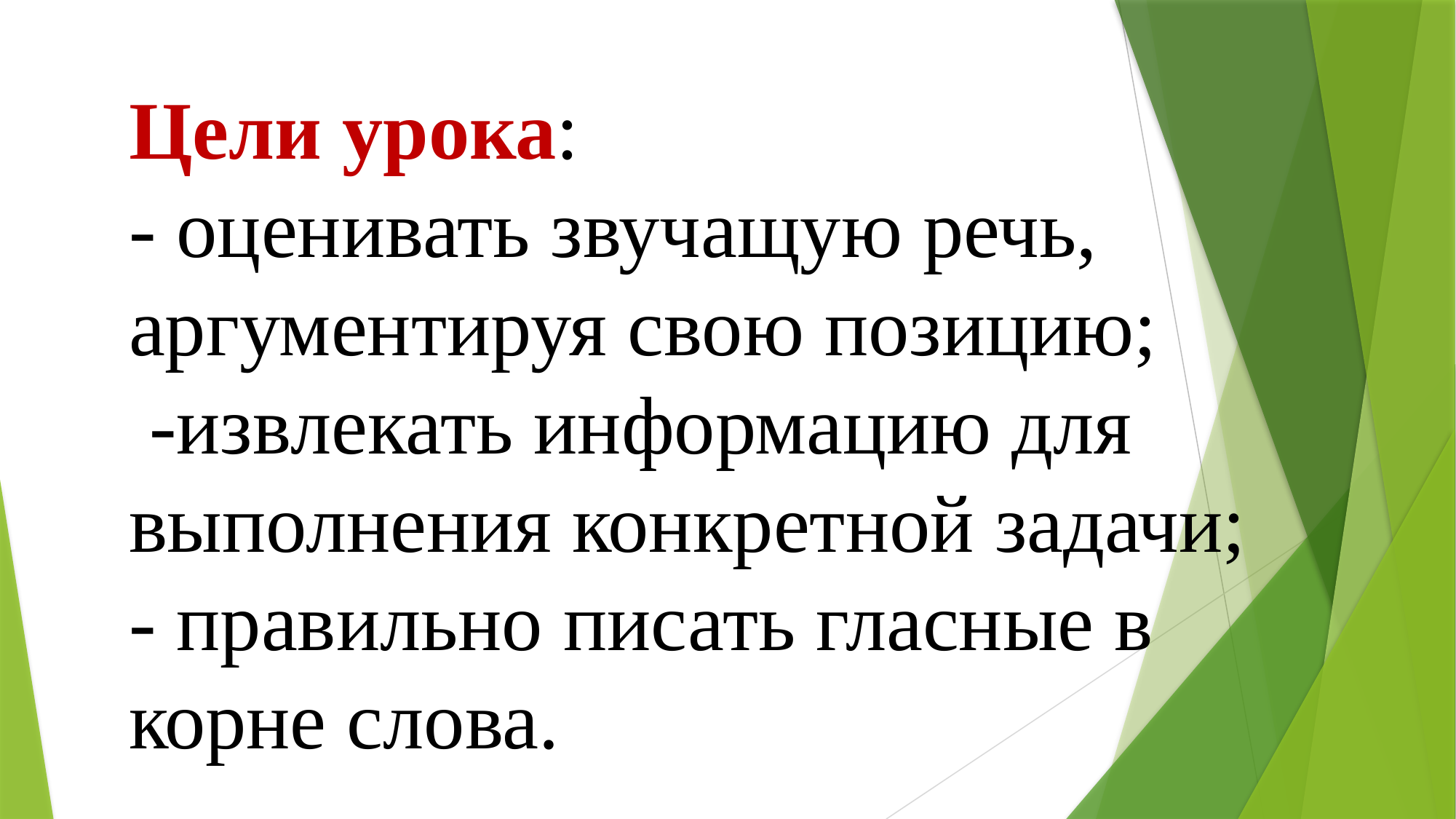

Цели урока:
- оценивать звучащую речь,   аргументируя свою позицию;
 -извлекать информацию для выполнения конкретной задачи;
- правильно писать гласные в корне слова.